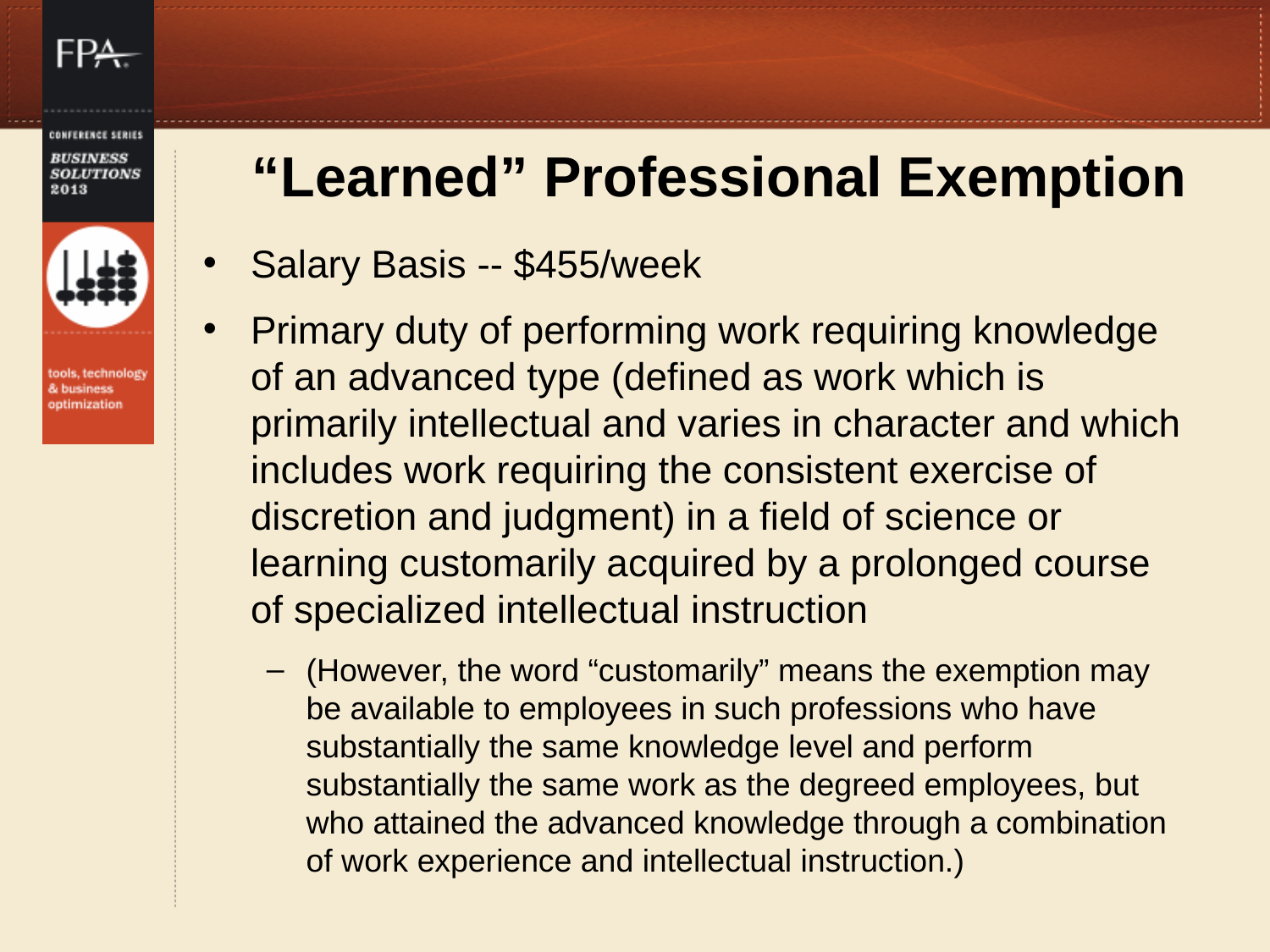

# “Learned” Professional Exemption
Salary Basis -- $455/week
Primary duty of performing work requiring knowledge of an advanced type (defined as work which is primarily intellectual and varies in character and which includes work requiring the consistent exercise of discretion and judgment) in a field of science or learning customarily acquired by a prolonged course of specialized intellectual instruction
(However, the word “customarily” means the exemption may be available to employees in such professions who have substantially the same knowledge level and perform substantially the same work as the degreed employees, but who attained the advanced knowledge through a combination of work experience and intellectual instruction.)